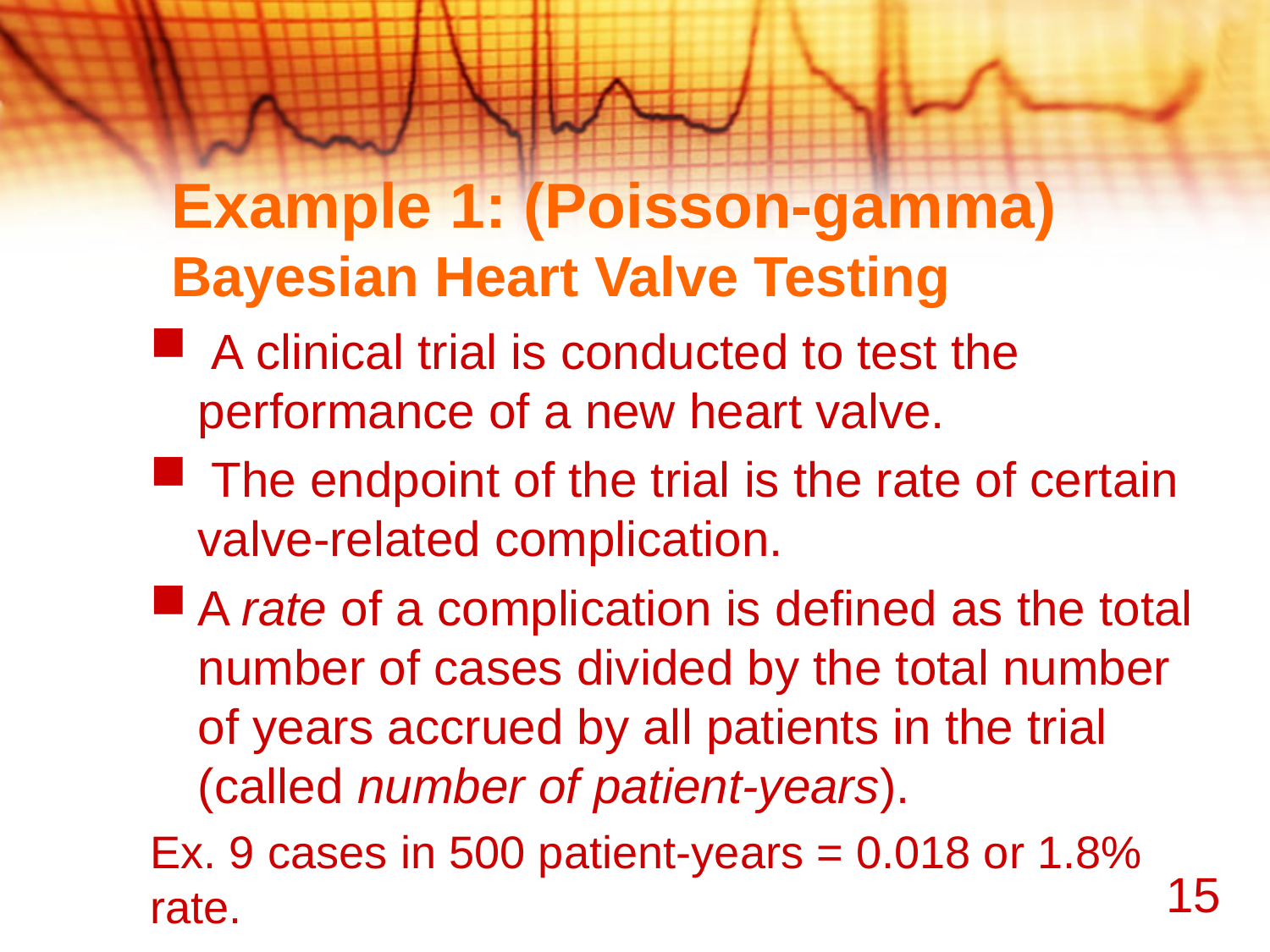

# Example 1: (Poisson-gamma) Bayesian Heart Valve Testing
 A clinical trial is conducted to test the  performance of a new heart valve.
 The endpoint of the trial is the rate of certain   valve-related complication.
A rate of a complication is defined as the total number of cases divided by the total number of years accrued by all patients in the trial (called number of patient-years).
Ex. 9 cases in 500 patient-years = 0.018 or 1.8% rate.
15